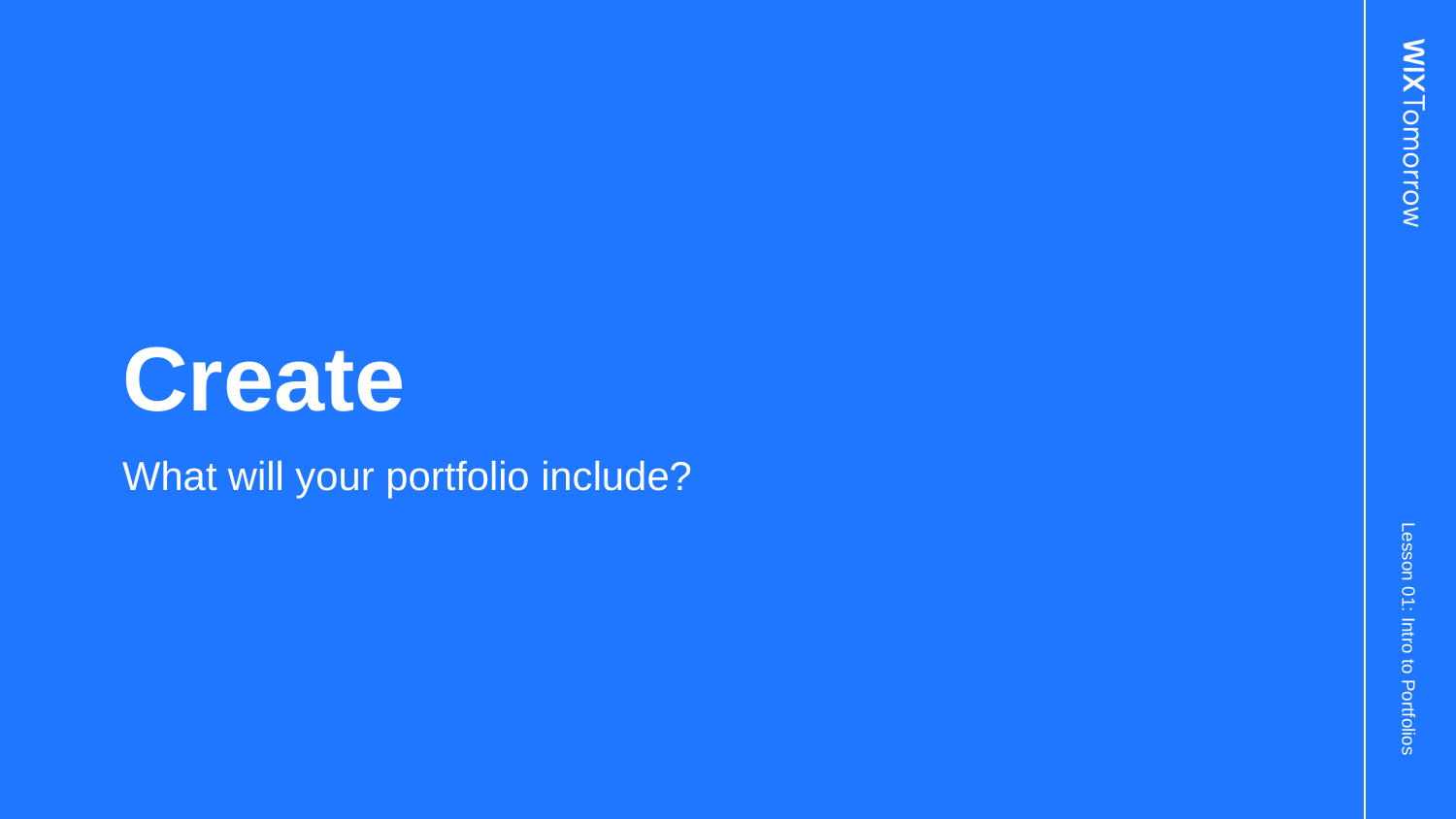

# Create
What will your portfolio include?